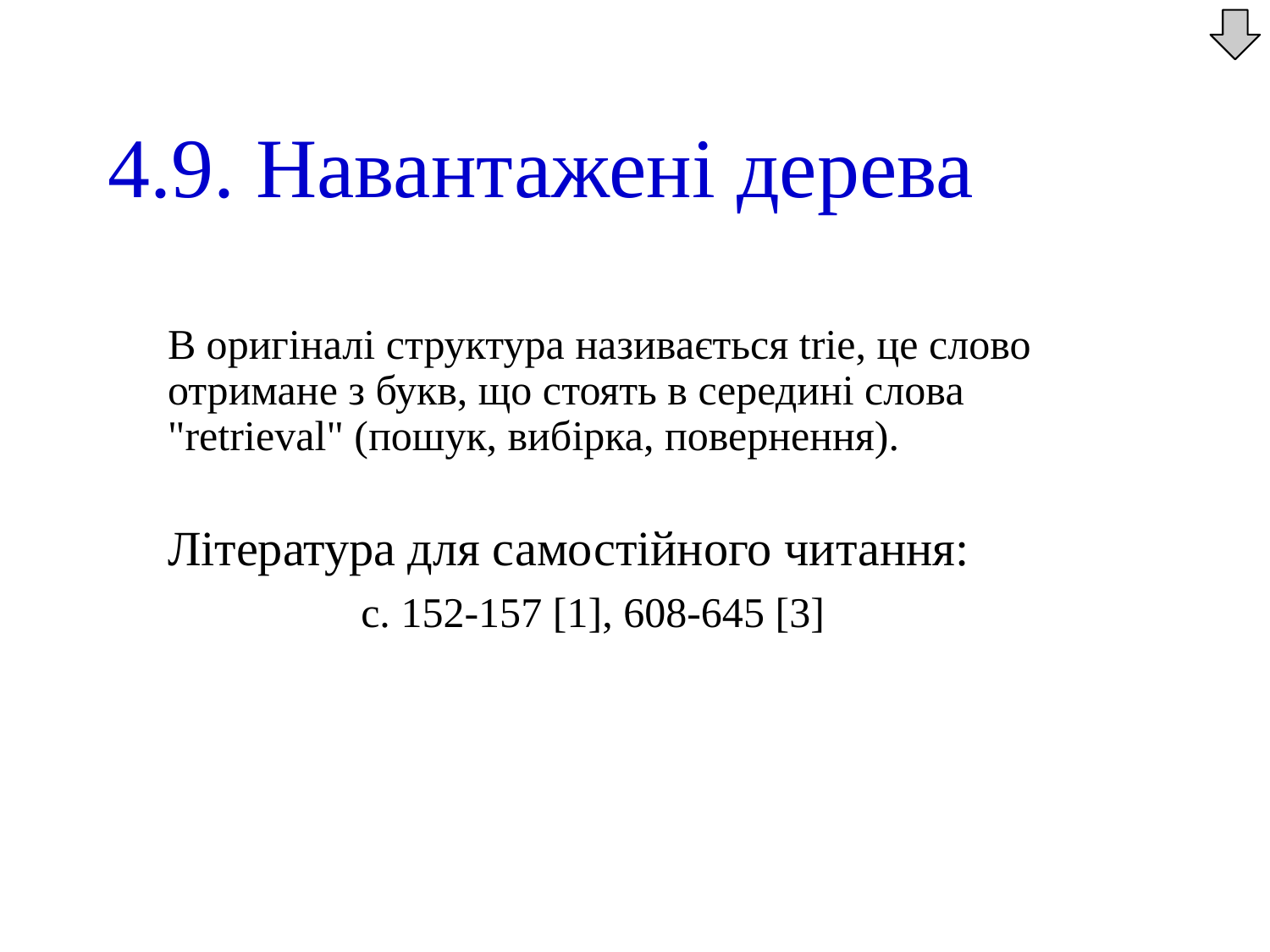

4.9. Навантажені дерева
	В оригіналі структура називається trie, це слово отримане з букв, що стоять в середині слова "retrieval" (пошук, вибірка, повернення).

	Література для самостійного читання:
		 с. 152-157 [1], 608-645 [3]